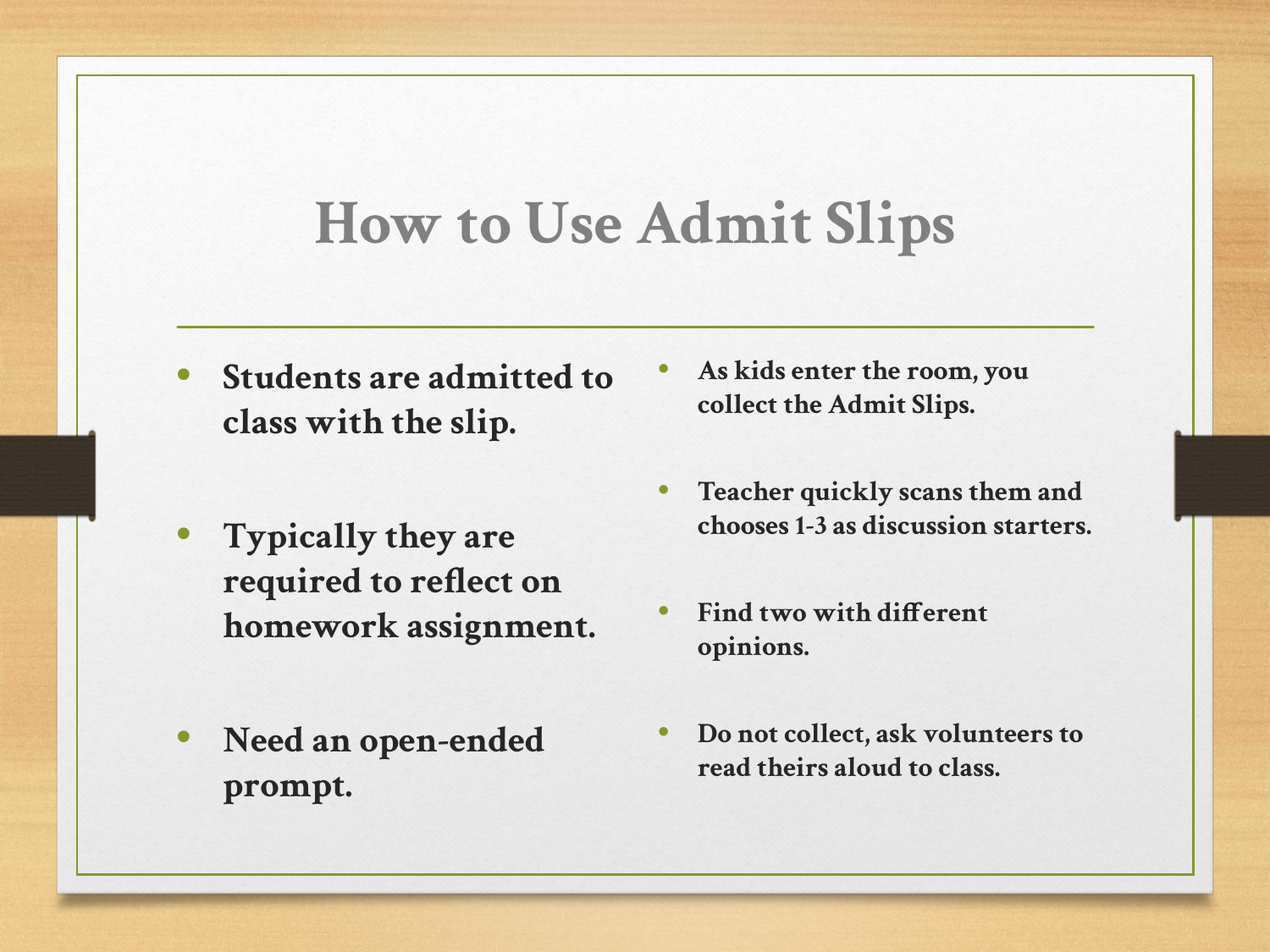

# How to Use Admit Slips
Students are admitted to class with the slip.

Typically they are required to reflect on homework assignment.

Need an open-ended prompt.

As kids enter the room, you collect the Admit Slips.

Teacher quickly scans them and chooses 1-3 as discussion starters.

Find two with different opinions.

Do not collect, ask volunteers to read theirs aloud to class.